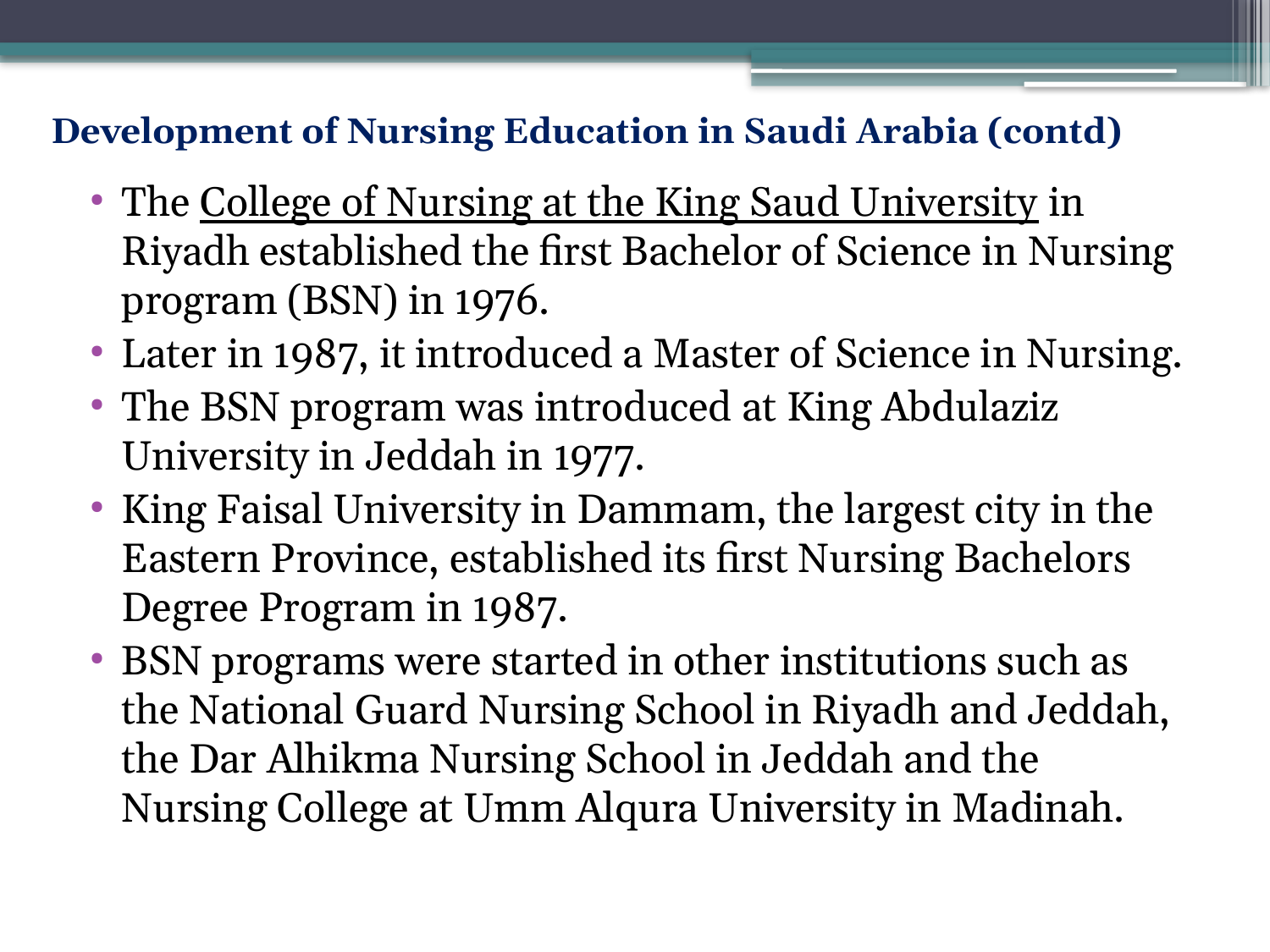

Development of Nursing Education in Saudi Arabia (contd)
The College of Nursing at the King Saud University in Riyadh established the first Bachelor of Science in Nursing program (BSN) in 1976.
Later in 1987, it introduced a Master of Science in Nursing.
The BSN program was introduced at King Abdulaziz University in Jeddah in 1977.
King Faisal University in Dammam, the largest city in the Eastern Province, established its first Nursing Bachelors Degree Program in 1987.
BSN programs were started in other institutions such as the National Guard Nursing School in Riyadh and Jeddah, the Dar Alhikma Nursing School in Jeddah and the Nursing College at Umm Alqura University in Madinah.